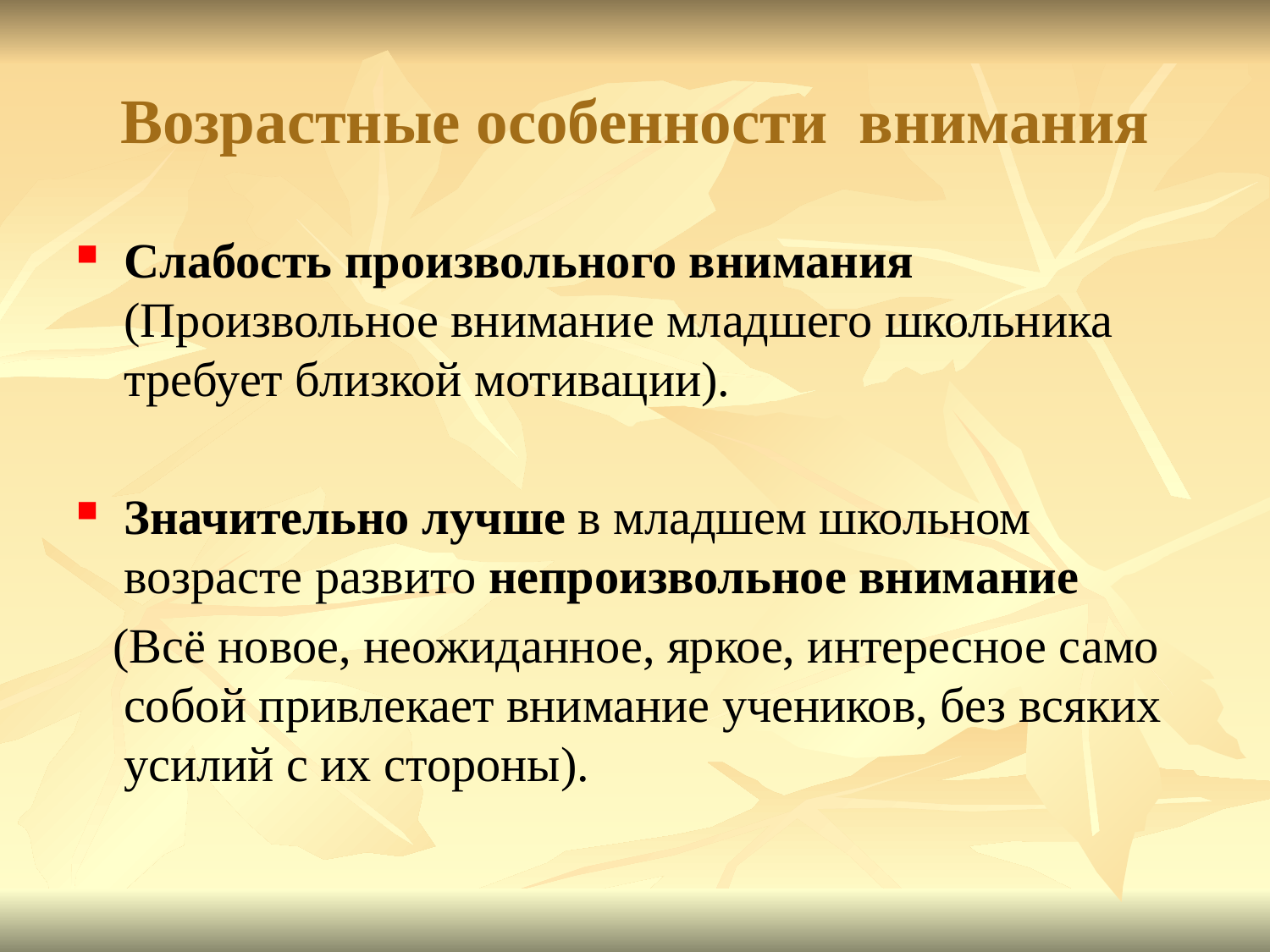

# Возрастные особенности  внимания
Слабость произвольного внимания (Произвольное внимание младшего школьника требует близкой мотивации).

Значительно лучше в младшем школьном возрасте развито непроизвольное внимание
   (Всё новое, неожиданное, яркое, интересное само собой привлекает внимание учеников, без всяких усилий с их стороны).